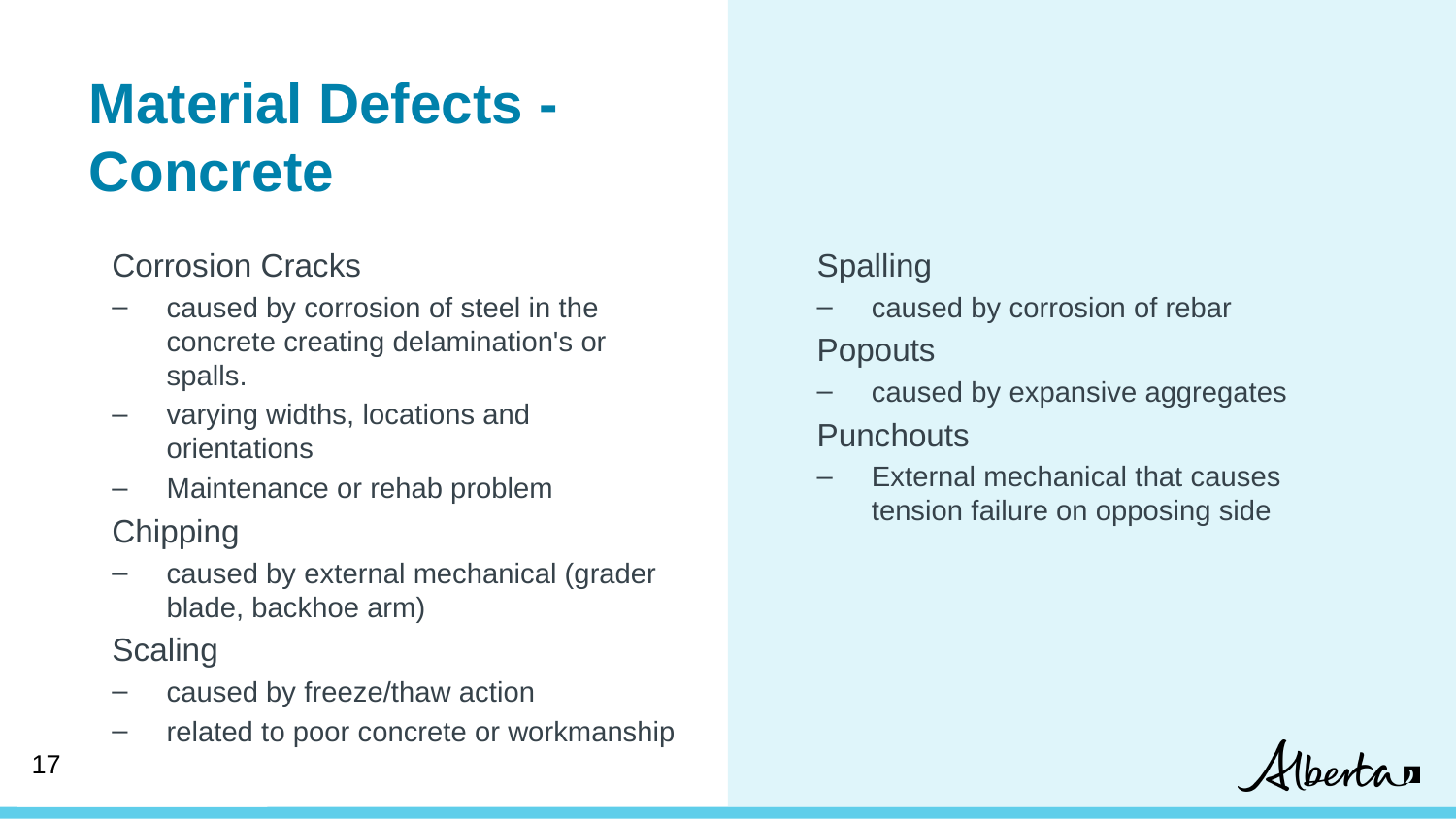

Material Defects - Concrete
Spalling
caused by corrosion of rebar
Popouts
caused by expansive aggregates
Punchouts
External mechanical that causes tension failure on opposing side

Corrosion Cracks
caused by corrosion of steel in the concrete creating delamination's or spalls.
varying widths, locations and orientations
Maintenance or rehab problem
Chipping
caused by external mechanical (grader blade, backhoe arm)
Scaling
caused by freeze/thaw action
related to poor concrete or workmanship

17